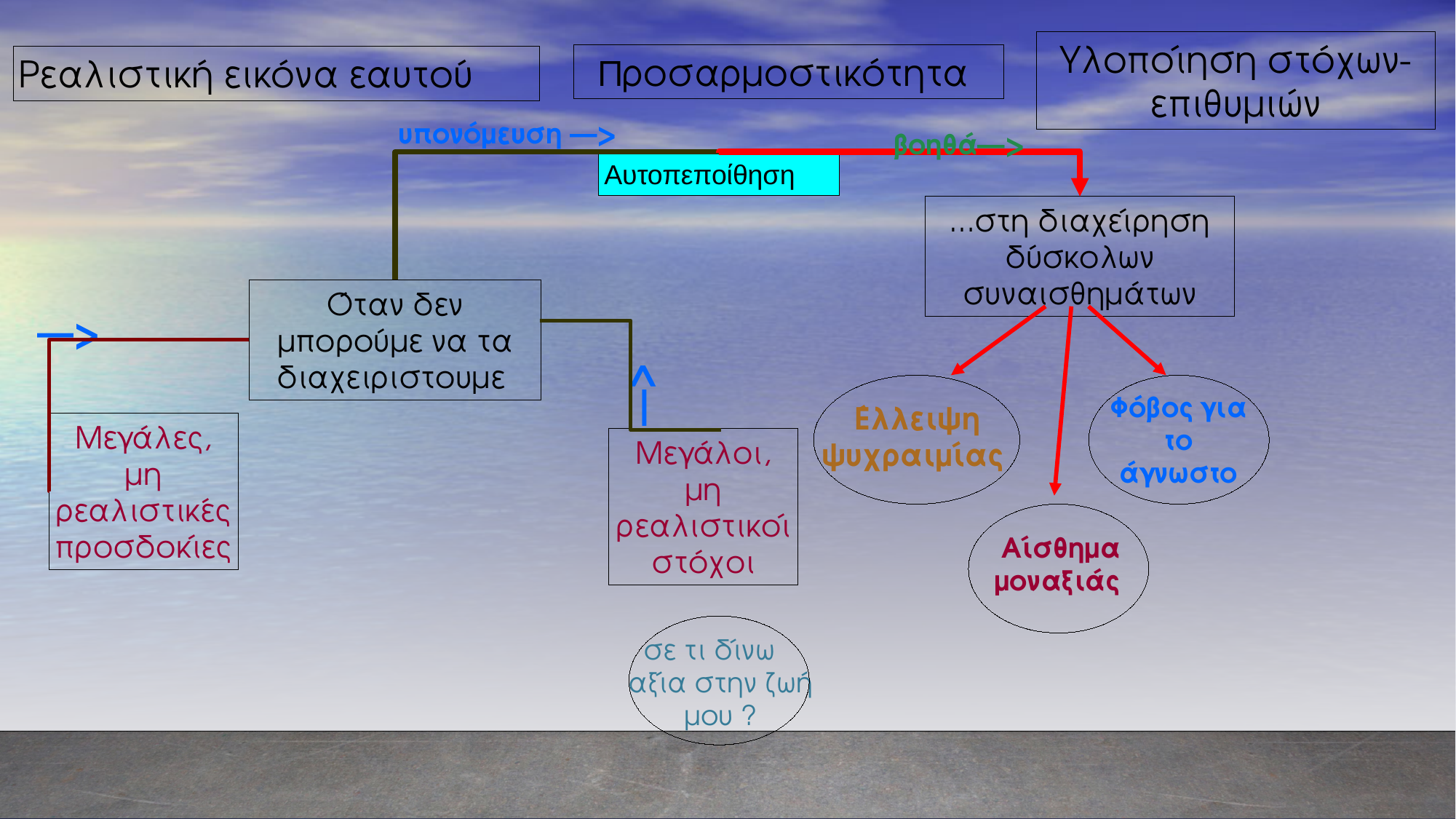

Υλοποίηση στόχων-επιθυμιών
Προσαρμοστικότητα
Ρεαλιστική εικόνα εαυτού
υπονόμευση —>
βοηθά—>
Αυτοπεποίθηση
…στη διαχείρηση δύσκολων συναισθημάτων
Όταν δεν μπορούμε να τα διαχειριστουμε
—>

<—

Φόβος για το άγνωστο
Έλλειψη ψυχραιμίας
Μεγάλες, μη ρεαλιστικές προσδοκίες
Μεγάλοι, μη ρεαλιστικοί στόχοι

Αίσθημα μοναξιάς

σε τι δίνω    αξία στην ζωή μου ?